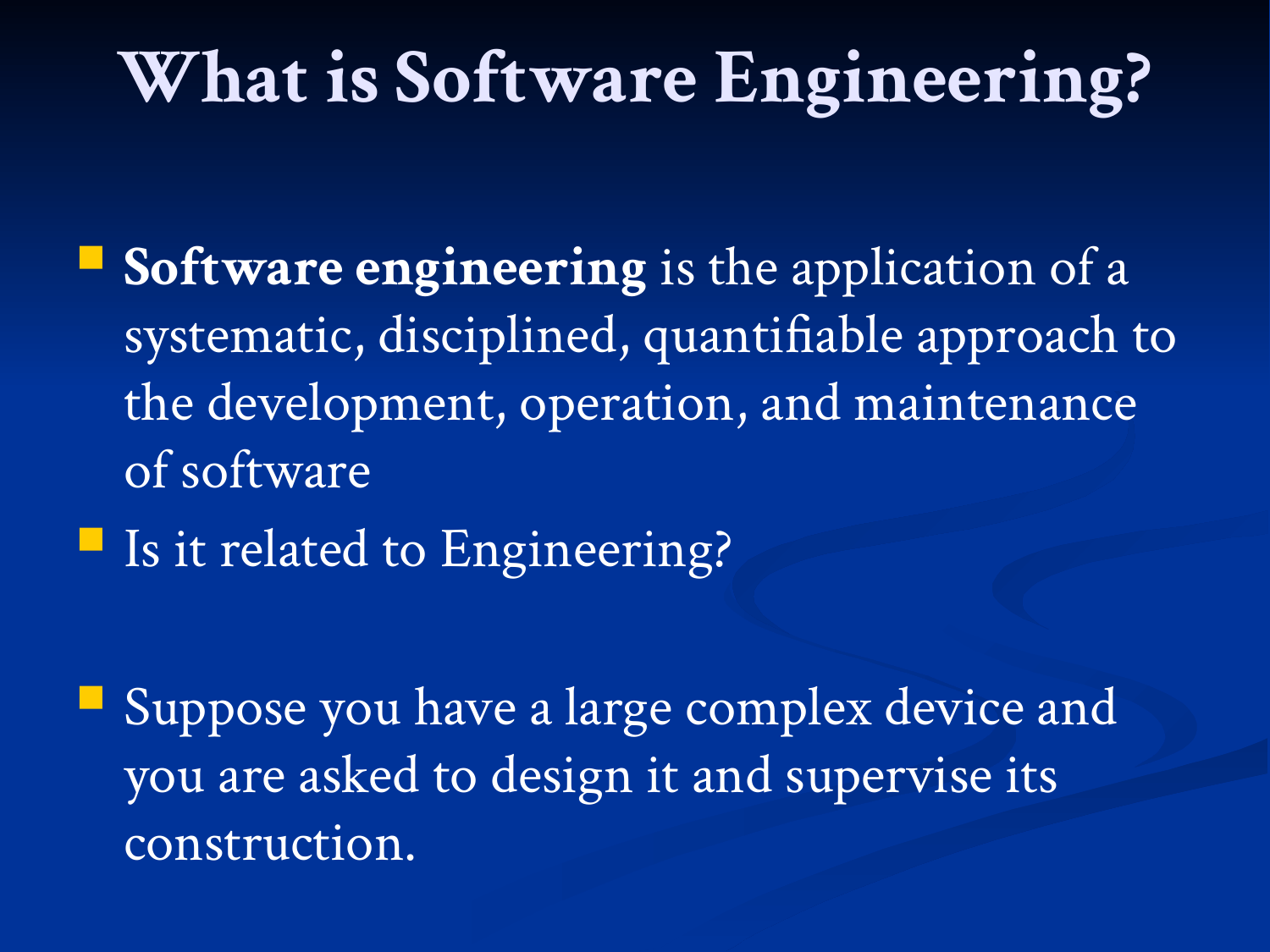

# What is Software Engineering?
Software engineering is the application of a systematic, disciplined, quantifiable approach to the development, operation, and maintenance of software
Is it related to Engineering?

Suppose you have a large complex device and you are asked to design it and supervise its construction.